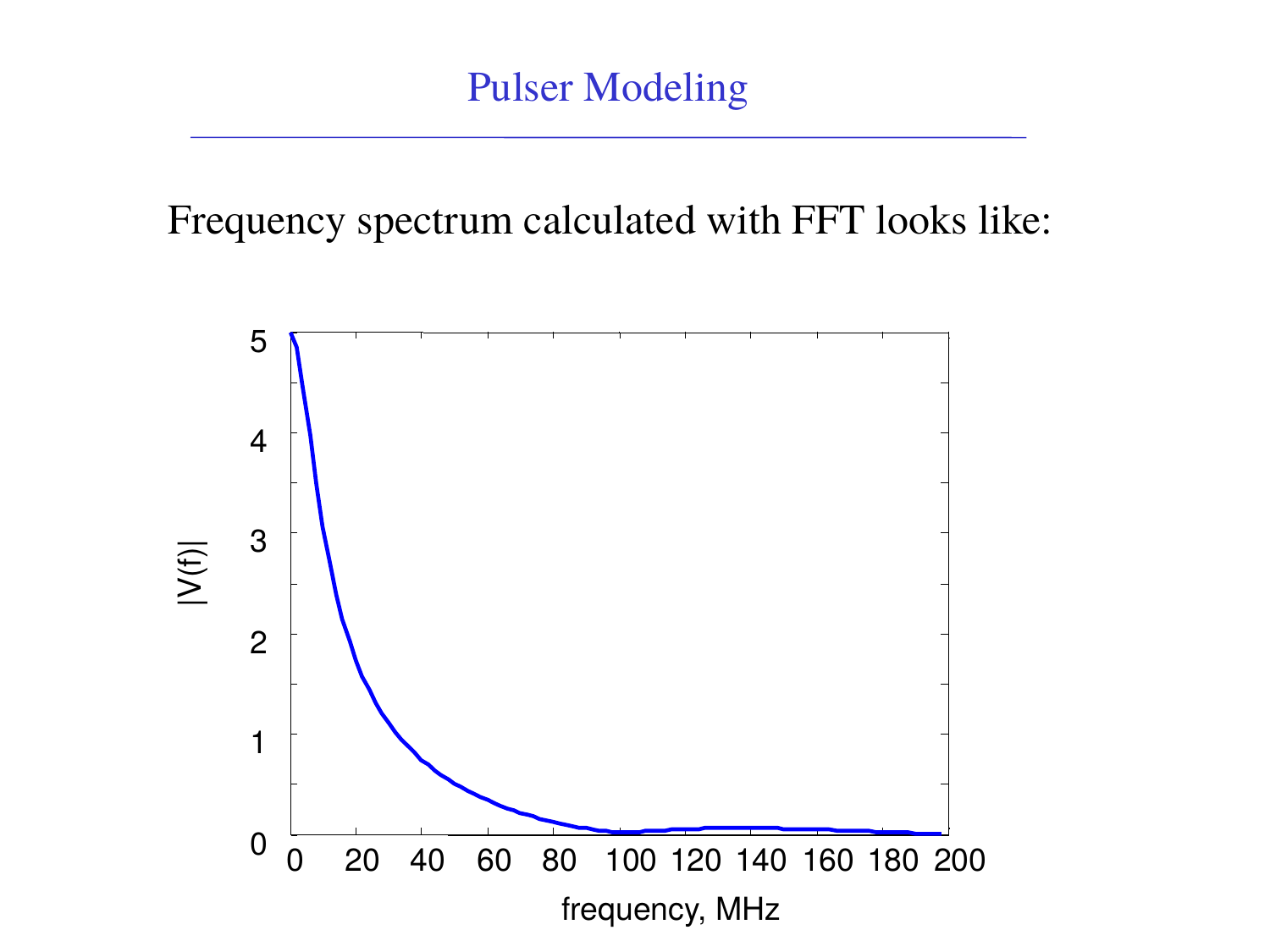

Pulser Modeling

Frequency spectrum calculated with FFT looks like:
5

4

3

|V(f)|

2

1

0

0
20
40
60
80
100
120
140
160
180
200
frequency, MHz